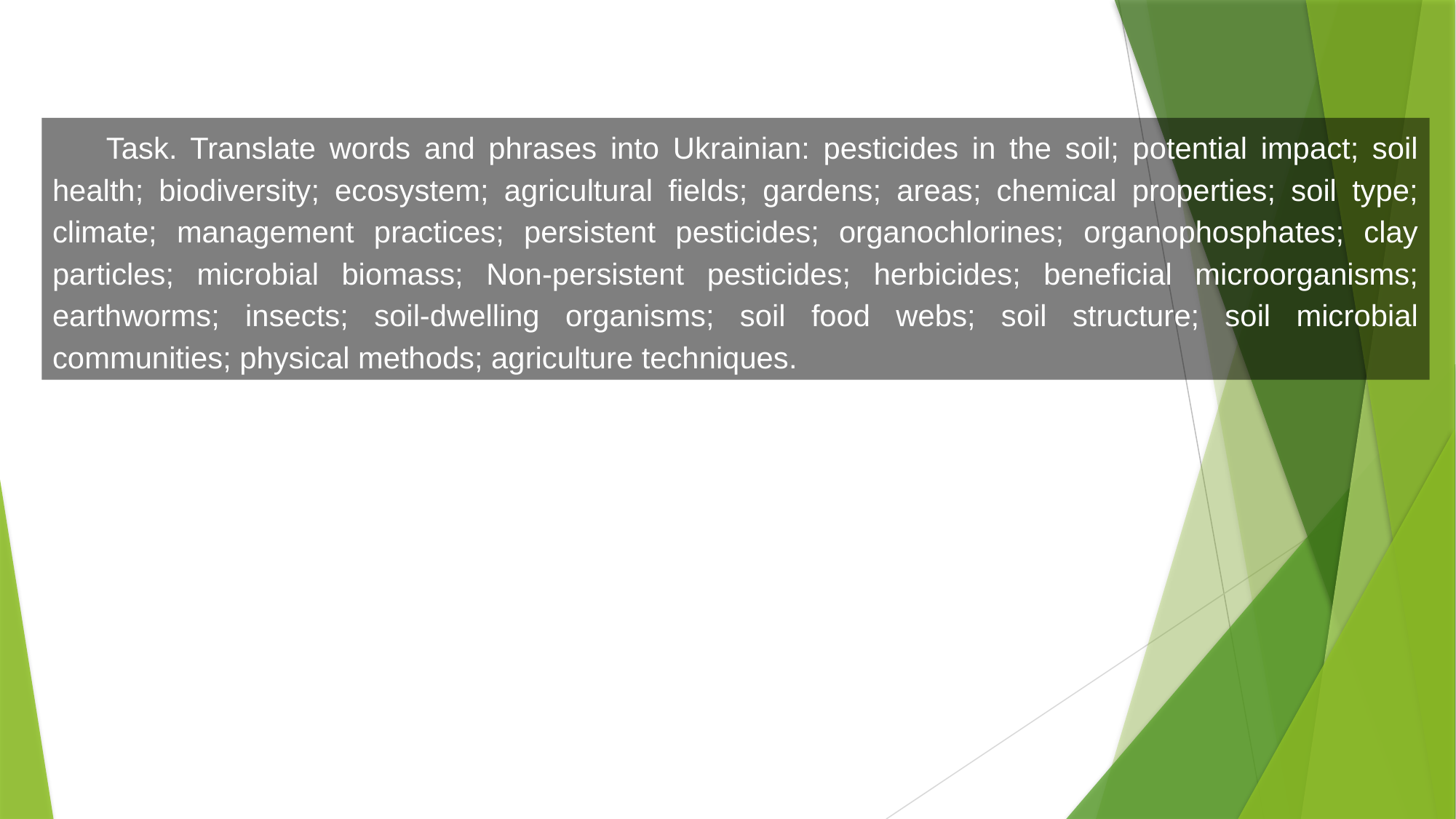

Task. Translate words and phrases into Ukrainian: pesticides in the soil; potential impact; soil health; biodiversity; ecosystem; agricultural fields; gardens; areas; chemical properties; soil type; climate; management practices; persistent pesticides; organochlorines; organophosphates; clay particles; microbial biomass; Non-persistent pesticides; herbicides; beneficial microorganisms; earthworms; insects; soil-dwelling organisms; soil food webs; soil structure; soil microbial communities; physical methods; agriculture techniques.